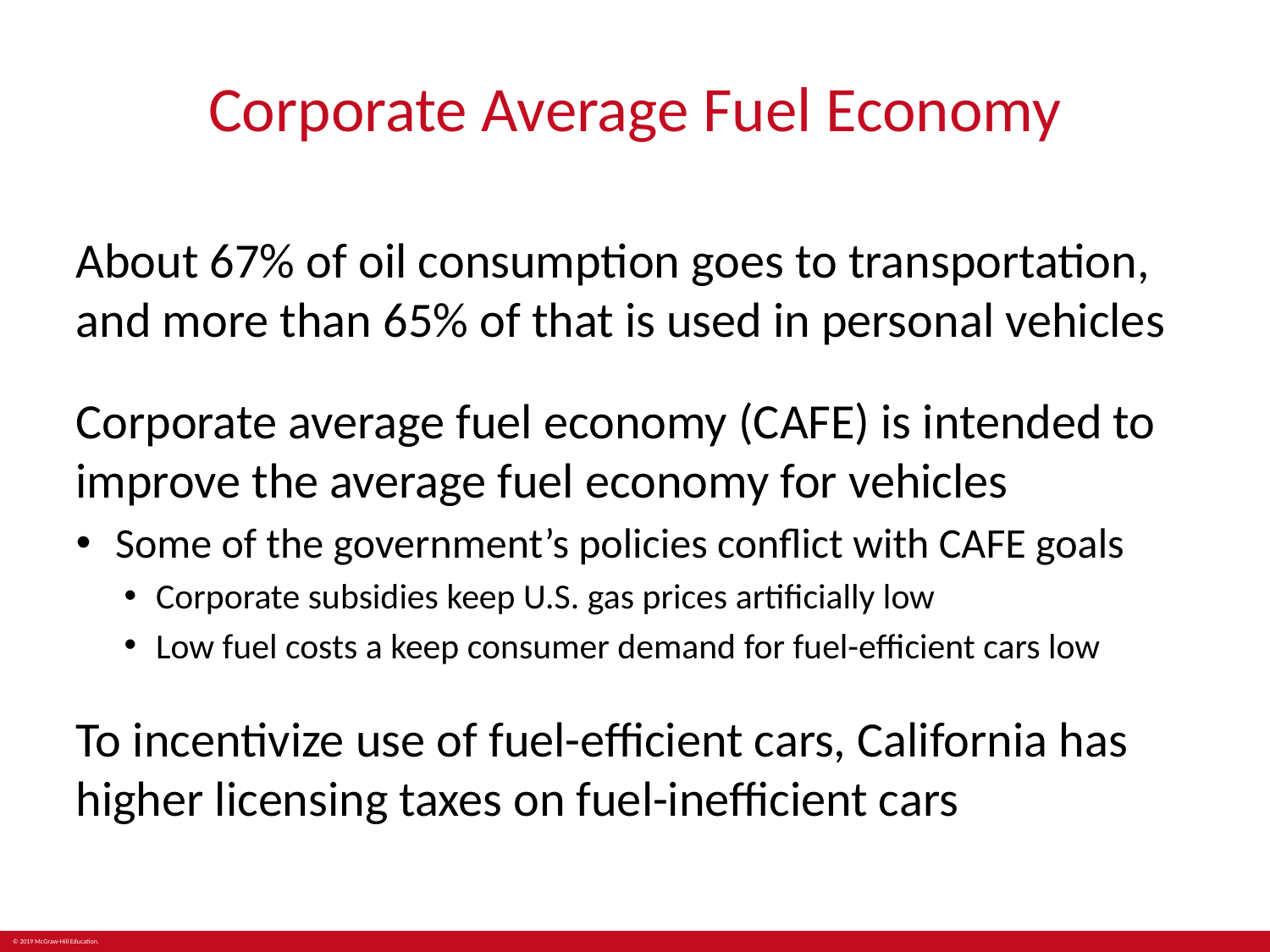

# Corporate Average Fuel Economy
About 67% of oil consumption goes to transportation, and more than 65% of that is used in personal vehicles
Corporate average fuel economy (CAFE) is intended to improve the average fuel economy for vehicles
Some of the government’s policies conflict with CAFE goals
Corporate subsidies keep U.S. gas prices artificially low
Low fuel costs a keep consumer demand for fuel-efficient cars low
To incentivize use of fuel-efficient cars, California has higher licensing taxes on fuel-inefficient cars